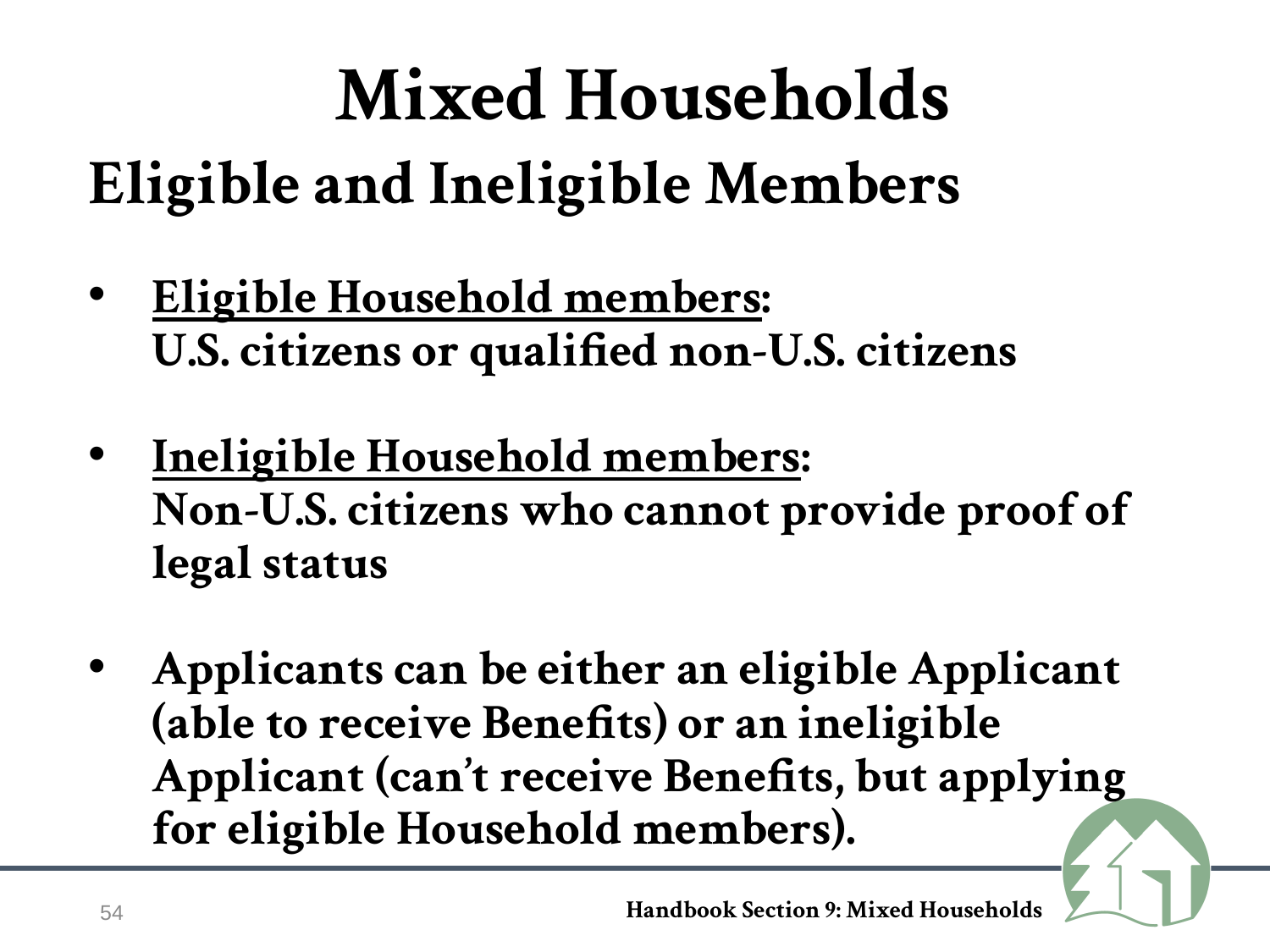

Mixed Households
Eligible and Ineligible Members
Eligible Household members:
U.S. citizens or qualified non-U.S. citizens
Ineligible Household members:
Non-U.S. citizens who cannot provide proof of legal status
Applicants can be either an eligible Applicant (able to receive Benefits) or an ineligible Applicant (can’t receive Benefits, but applying for eligible Household members).
54
Handbook Section 9: Mixed Households